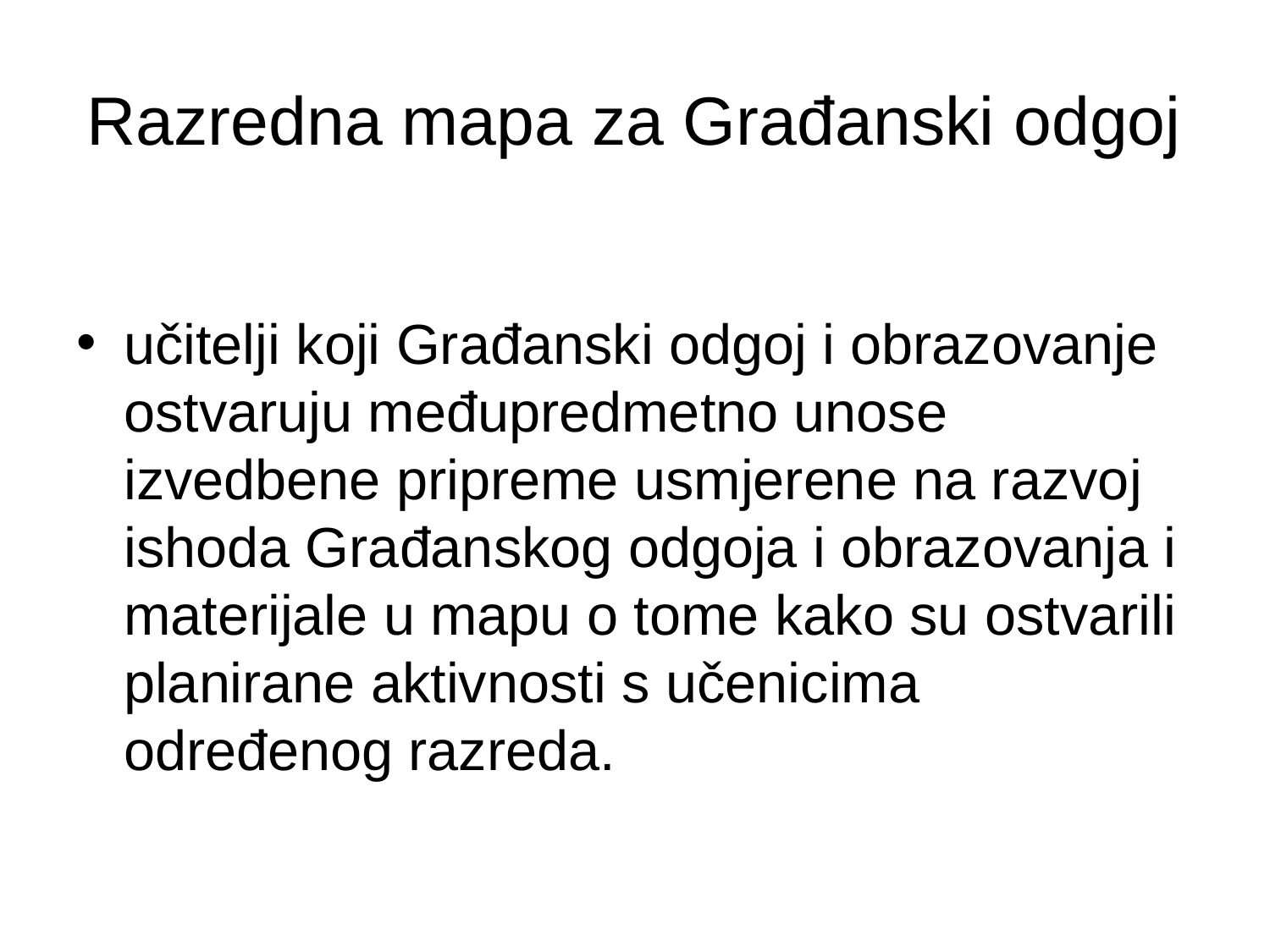

# Razredna mapa za Građanski odgoj

učitelji koji Građanski odgoj i obrazovanje ostvaruju međupredmetno unose izvedbene pripreme usmjerene na razvoj ishoda Građanskog odgoja i obrazovanja i materijale u mapu o tome kako su ostvarili planirane aktivnosti s učenicima određenog razreda.